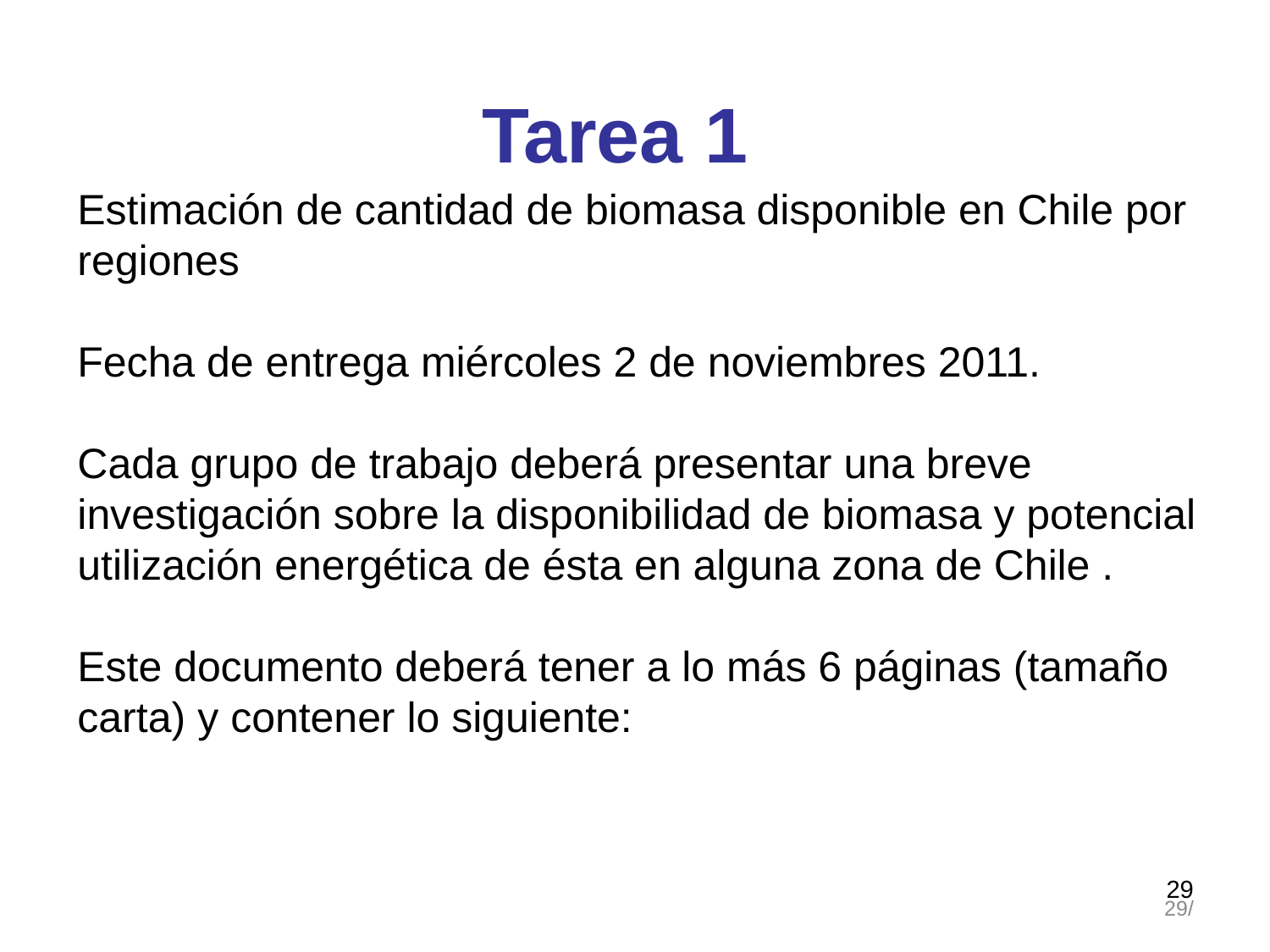

Tarea 1
Estimación de cantidad de biomasa disponible en Chile por regiones
Fecha de entrega miércoles 2 de noviembres 2011.
Cada grupo de trabajo deberá presentar una breve investigación sobre la disponibilidad de biomasa y potencial utilización energética de ésta en alguna zona de Chile .
Este documento deberá tener a lo más 6 páginas (tamaño carta) y contener lo siguiente:
29
29/